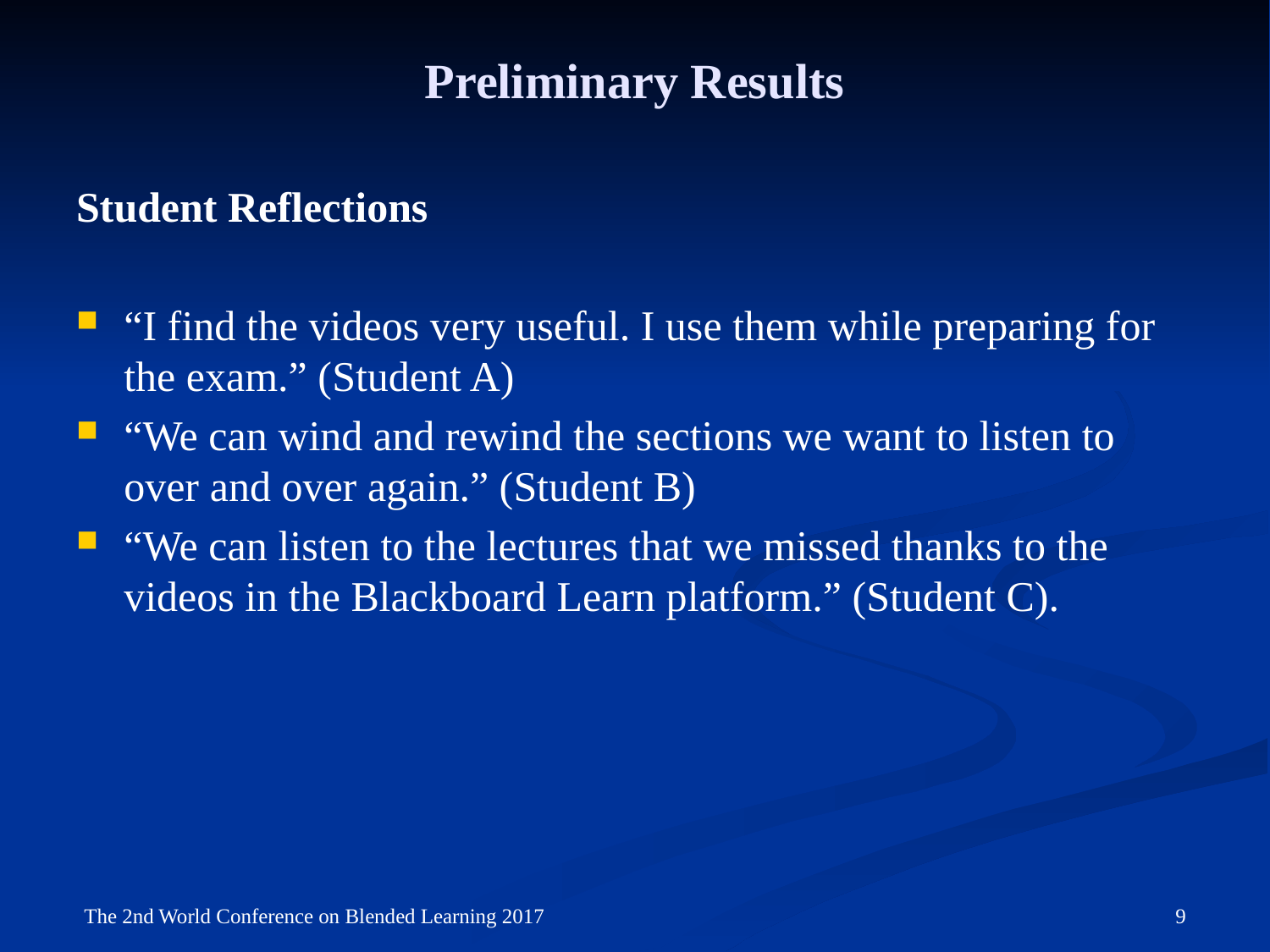

# Preliminary Results
Student Reflections

“I find the videos very useful. I use them while preparing for the exam.” (Student A)
“We can wind and rewind the sections we want to listen to over and over again.” (Student B)
“We can listen to the lectures that we missed thanks to the videos in the Blackboard Learn platform.” (Student C).
9
The 2nd World Conference on Blended Learning 2017